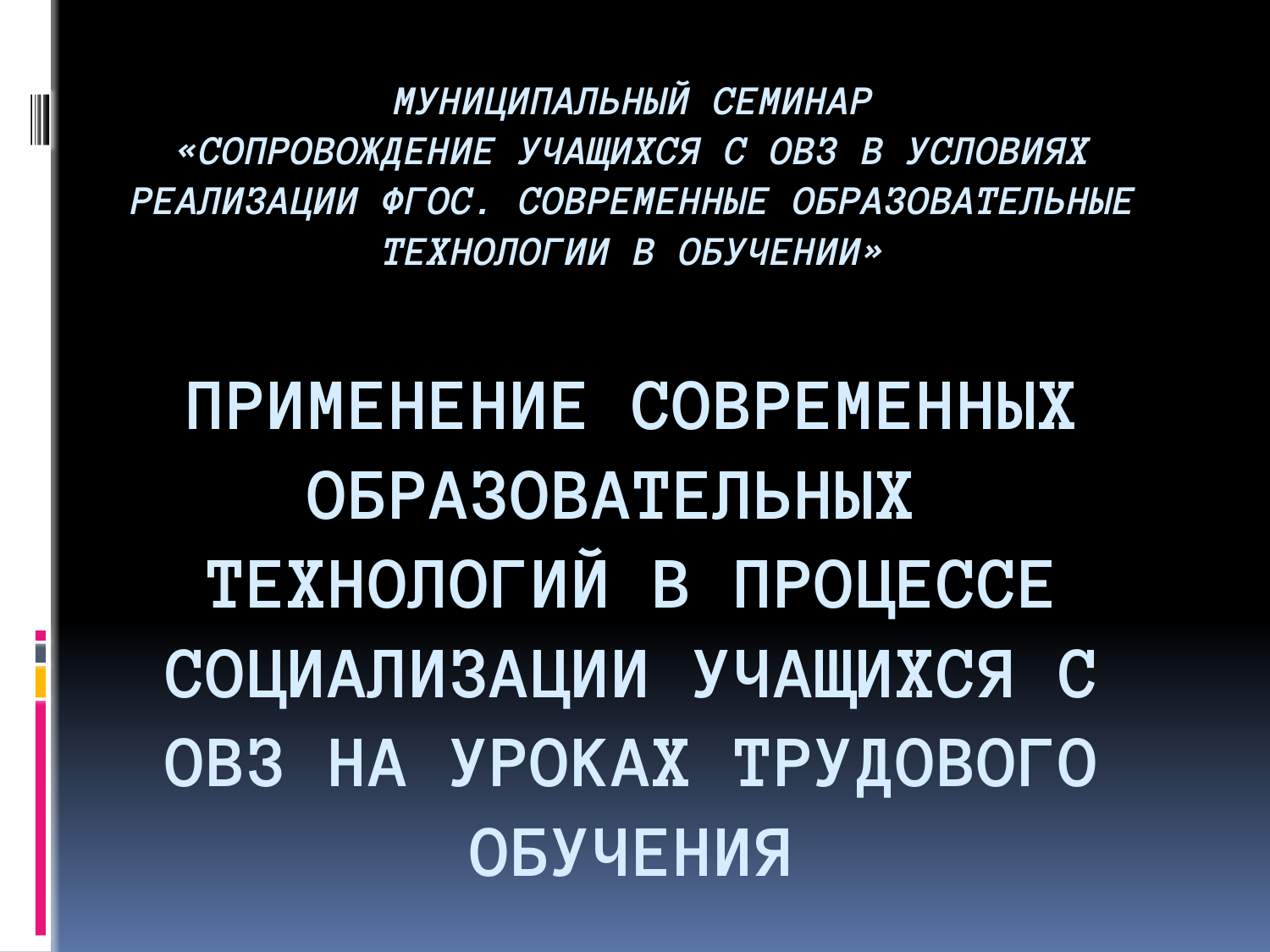

# муниципальный семинар «Сопровождение учащихся с ОВЗ в условиях реализации ФГОС. Современные образовательные технологии в обучении» Применение современных образовательных  технологий в процессе социализации учащихся с ОВЗ на уроках трудового обучения